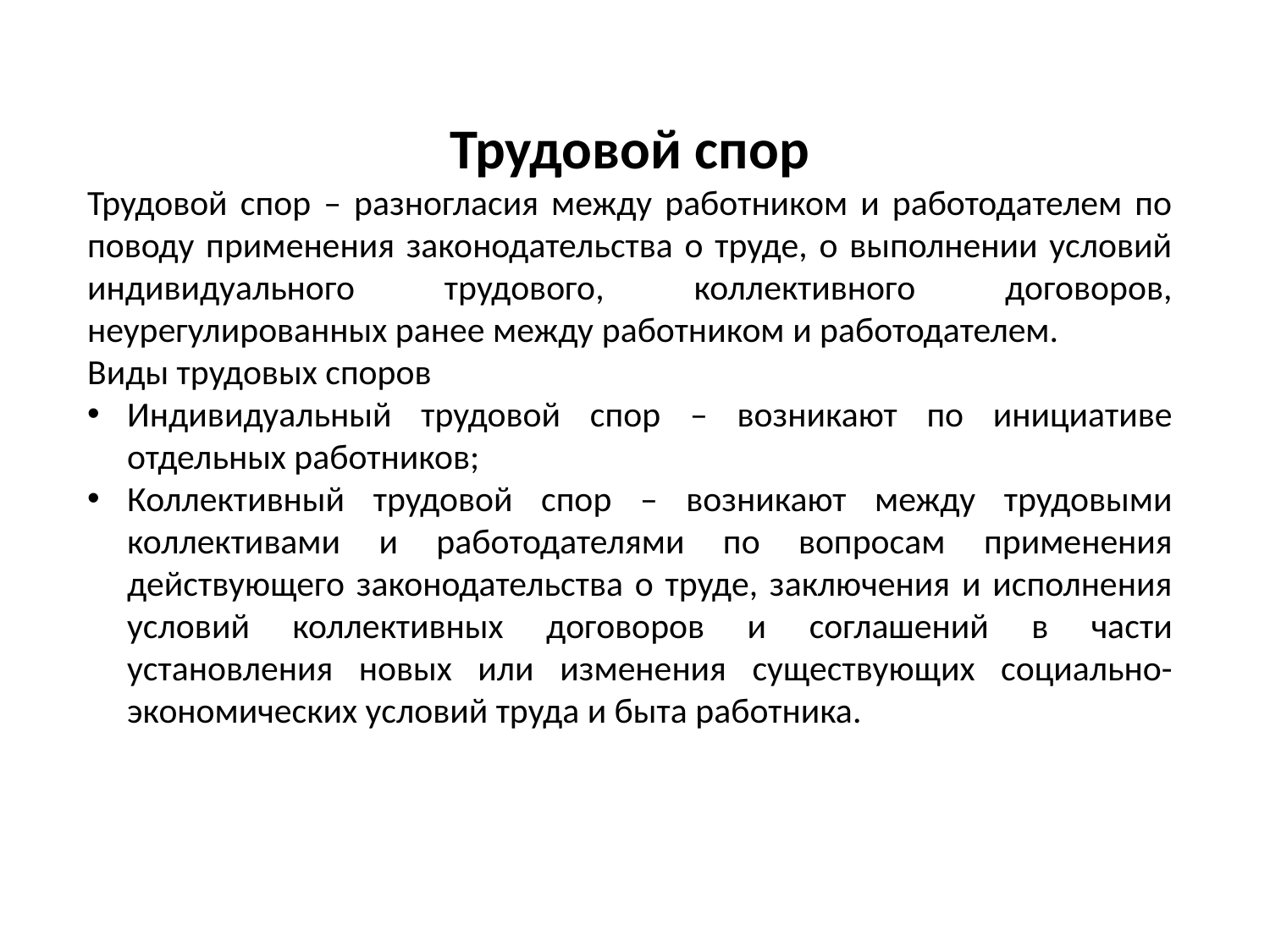

Трудовой спор
Трудовой спор – разногласия между работником и работодателем по поводу применения законодательства о труде, о выполнении условий индивидуального трудового, коллективного договоров, неурегулированных ранее между работником и работодателем.
Виды трудовых споров
Индивидуальный трудовой спор – возникают по инициативе отдельных работников;
Коллективный трудовой спор – возникают между трудовыми коллективами и работодателями по вопросам применения действующего законодательства о труде, заключения и исполнения условий коллективных договоров и соглашений в части установления новых или изменения существующих социально-экономических условий труда и быта работника.